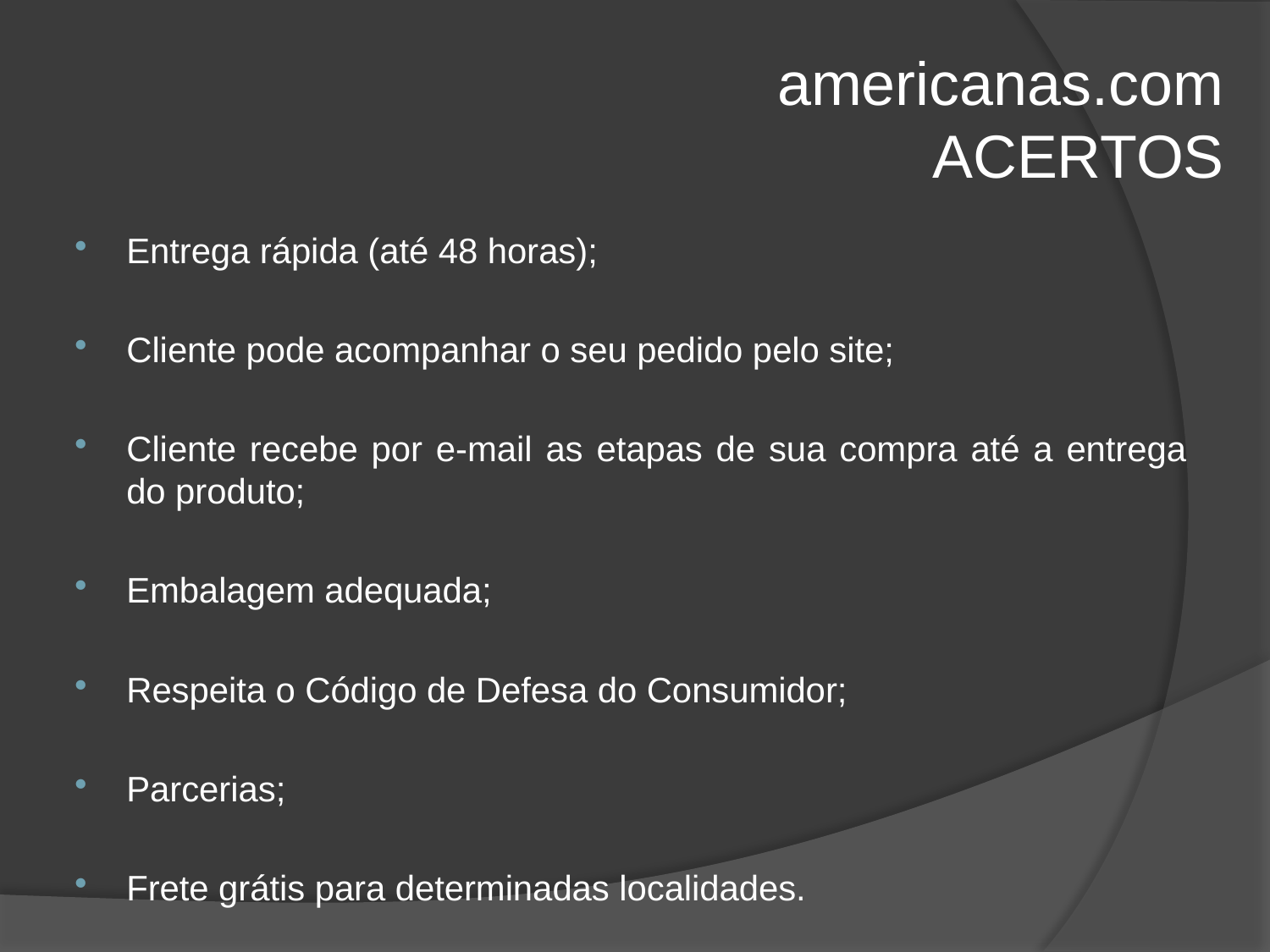

# americanas.com ACERTOS
Entrega rápida (até 48 horas);

Cliente pode acompanhar o seu pedido pelo site;

Cliente recebe por e-mail as etapas de sua compra até a entrega do produto;

Embalagem adequada;

Respeita o Código de Defesa do Consumidor;

Parcerias;

Frete grátis para determinadas localidades.